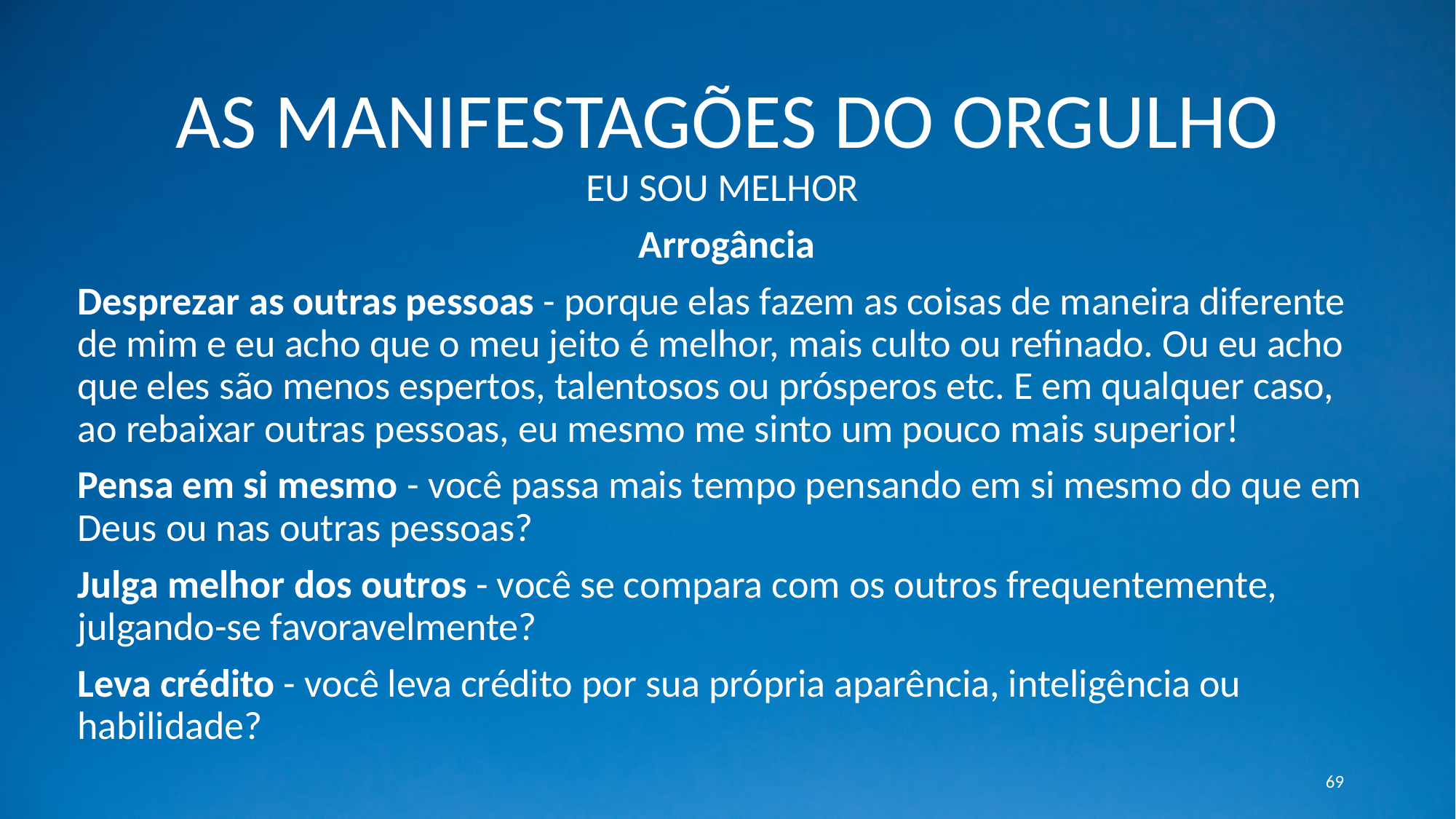

# AS MANIFESTAGÕES DO ORGULHO
EU SOU MELHOR
 Arrogância
Desprezar as outras pessoas - porque elas fazem as coisas de maneira diferente de mim e eu acho que o meu jeito é melhor, mais culto ou refinado. Ou eu acho que eles são menos espertos, talentosos ou prósperos etc. E em qualquer caso, ao rebaixar outras pessoas, eu mesmo me sinto um pouco mais superior!
Pensa em si mesmo - você passa mais tempo pensando em si mesmo do que em Deus ou nas outras pessoas?
Julga melhor dos outros - você se compara com os outros frequentemente, julgando-se favoravelmente?
Leva crédito - você leva crédito por sua própria aparência, inteligência ou habilidade?

69